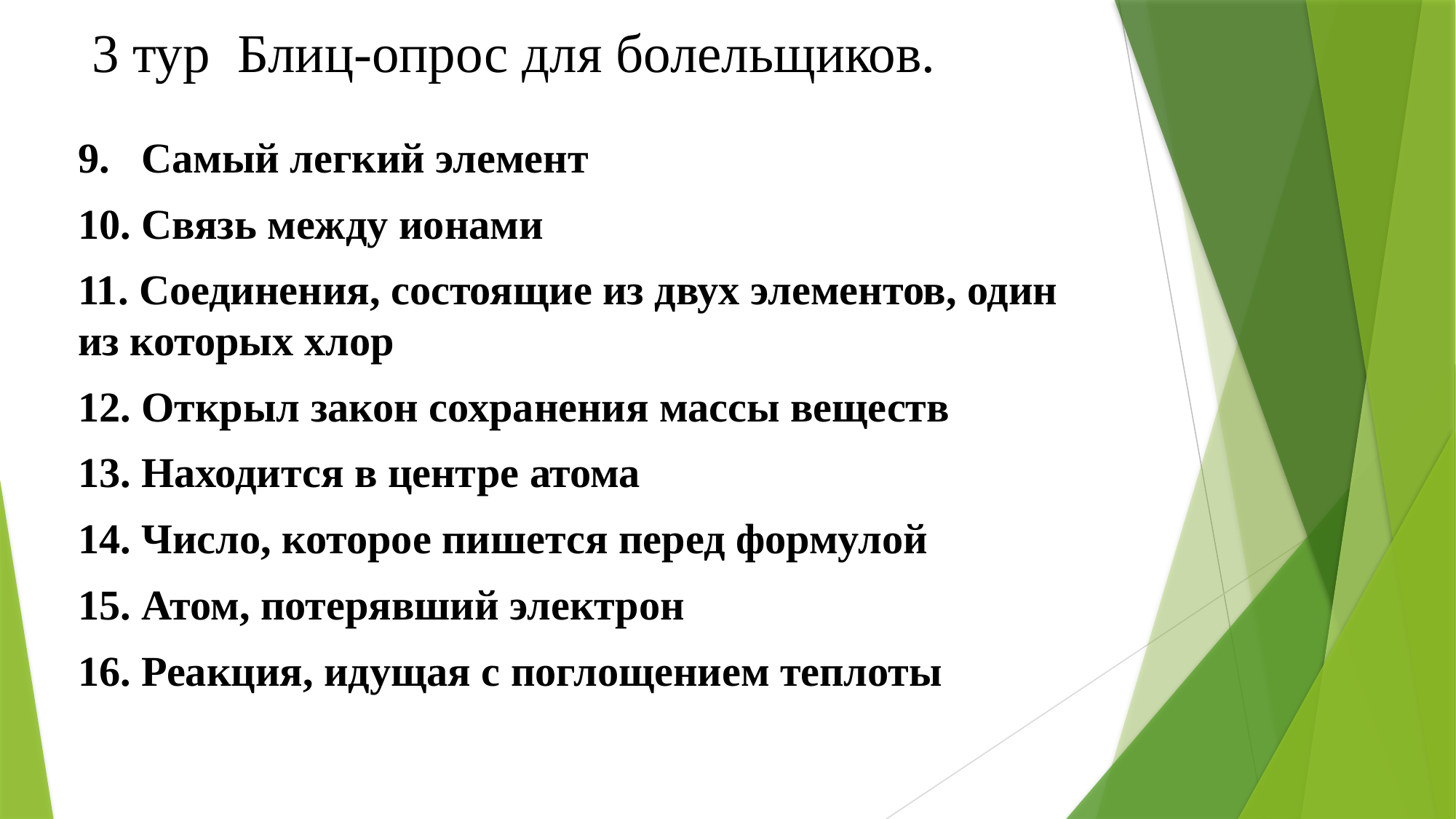

# 3 тур  Блиц-опрос для болельщиков.
9.   Самый легкий элемент
10. Связь между ионами
11. Соединения, состоящие из двух элементов, один из которых хлор
12. Открыл закон сохранения массы веществ
13. Находится в центре атома
14. Число, которое пишется перед формулой
15. Атом, потерявший электрон
16. Реакция, идущая с поглощением теплоты